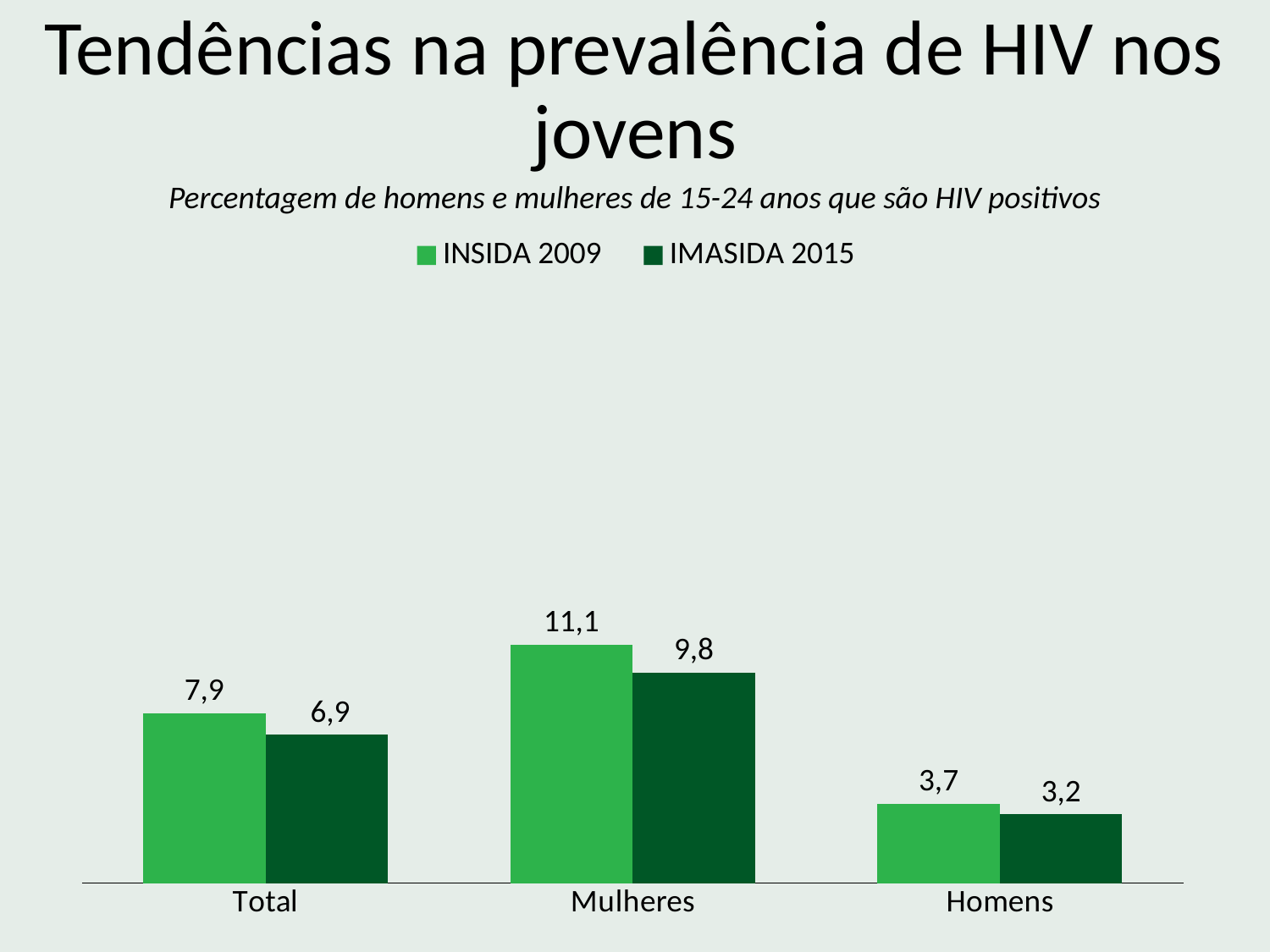

Tendências na prevalência de HIV nos jovens
Percentagem de homens e mulheres de 15-24 anos que são HIV positivos

### Chart

| Category | INSIDA 2009 | IMASIDA 2015 |
|---|---|---|
| Total | 7.9 | 6.9 |
| Mulheres | 11.1 | 9.8 |
| Homens | 3.7 | 3.2 |